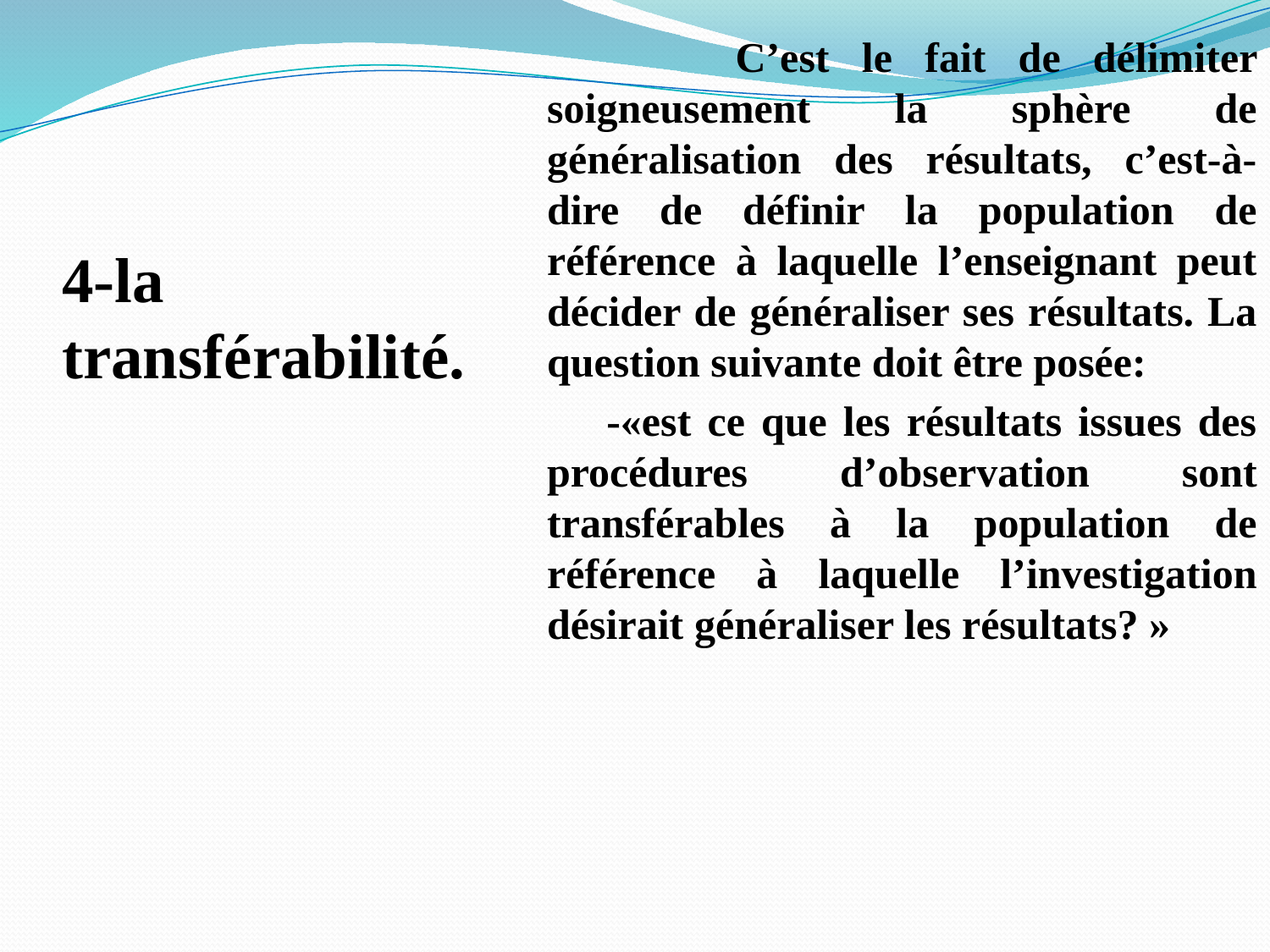

C’est le fait de délimiter soigneusement la sphère de généralisation des résultats, c’est-à-dire de définir la population de référence à laquelle l’enseignant peut décider de généraliser ses résultats. La question suivante doit être posée:
      -«est ce que les résultats issues des procédures d’observation sont transférables à la population de référence à laquelle l’investigation désirait généraliser les résultats? »

4-la   transférabilité.